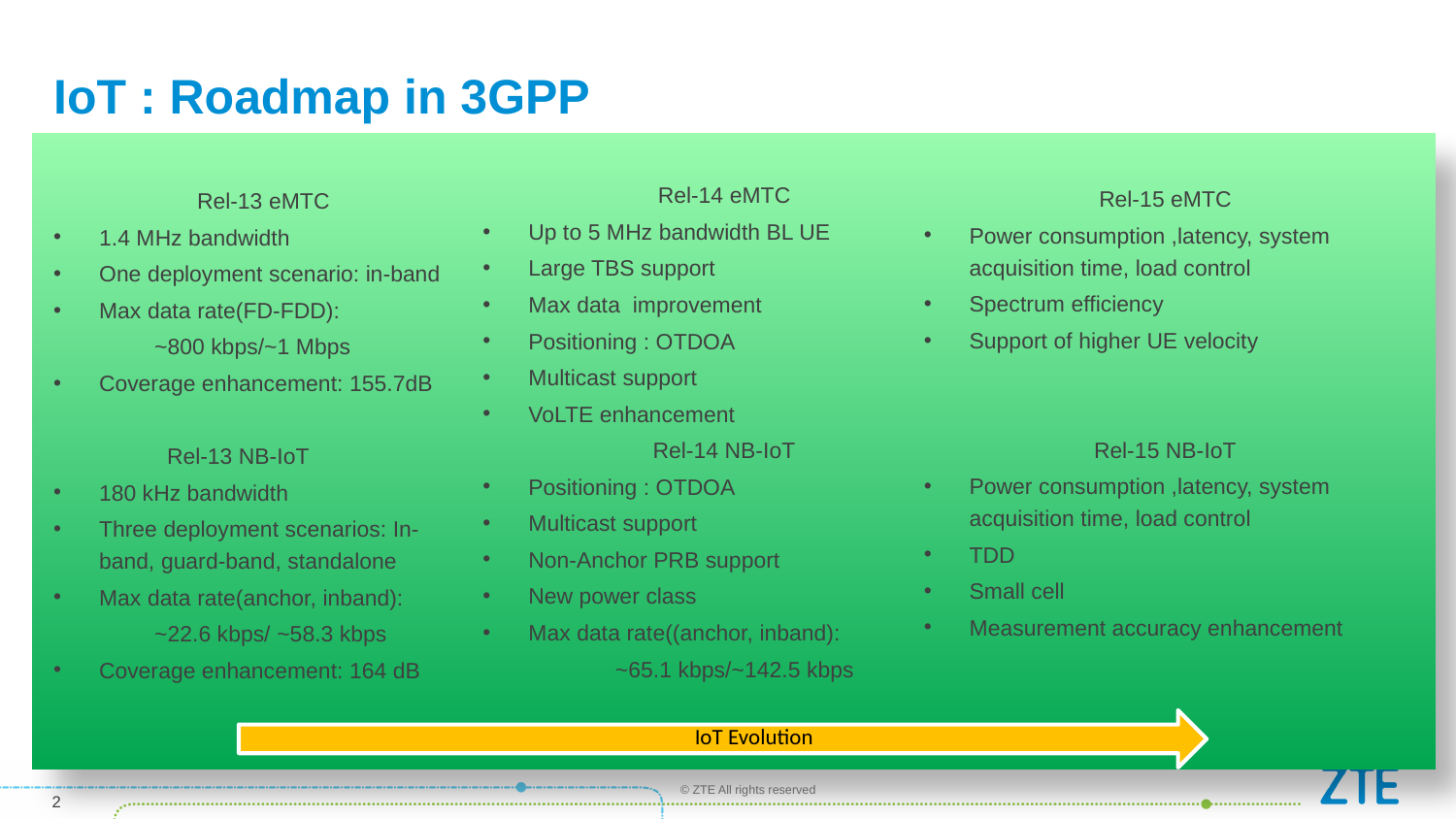

# IoT : Roadmap in 3GPP

Rel-14 eMTC
Up to 5 MHz bandwidth BL UE
Large TBS support
Max data  improvement
Positioning : OTDOA
Multicast support
VoLTE enhancement
Rel-14 NB-IoT
Positioning : OTDOA
Multicast support
Non-Anchor PRB support
New power class
Max data rate((anchor, inband):
                     ~65.1 kbps/~142.5 kbps

Rel-15 eMTC
Power consumption ,latency, system acquisition time, load control
Spectrum efficiency
Support of higher UE velocity

Rel-15 NB-IoT
Power consumption ,latency, system acquisition time, load control
TDD
Small cell
Measurement accuracy enhancement

Rel-13 eMTC
1.4 MHz bandwidth
One deployment scenario: in-band
Max data rate(FD-FDD):
                ~800 kbps/~1 Mbps
Coverage enhancement: 155.7dB

                  Rel-13 NB-IoT
180 kHz bandwidth
Three deployment scenarios: In-band, guard-band, standalone
Max data rate(anchor, inband):
                ~22.6 kbps/ ~58.3 kbps
Coverage enhancement: 164 dB

IoT Evolution